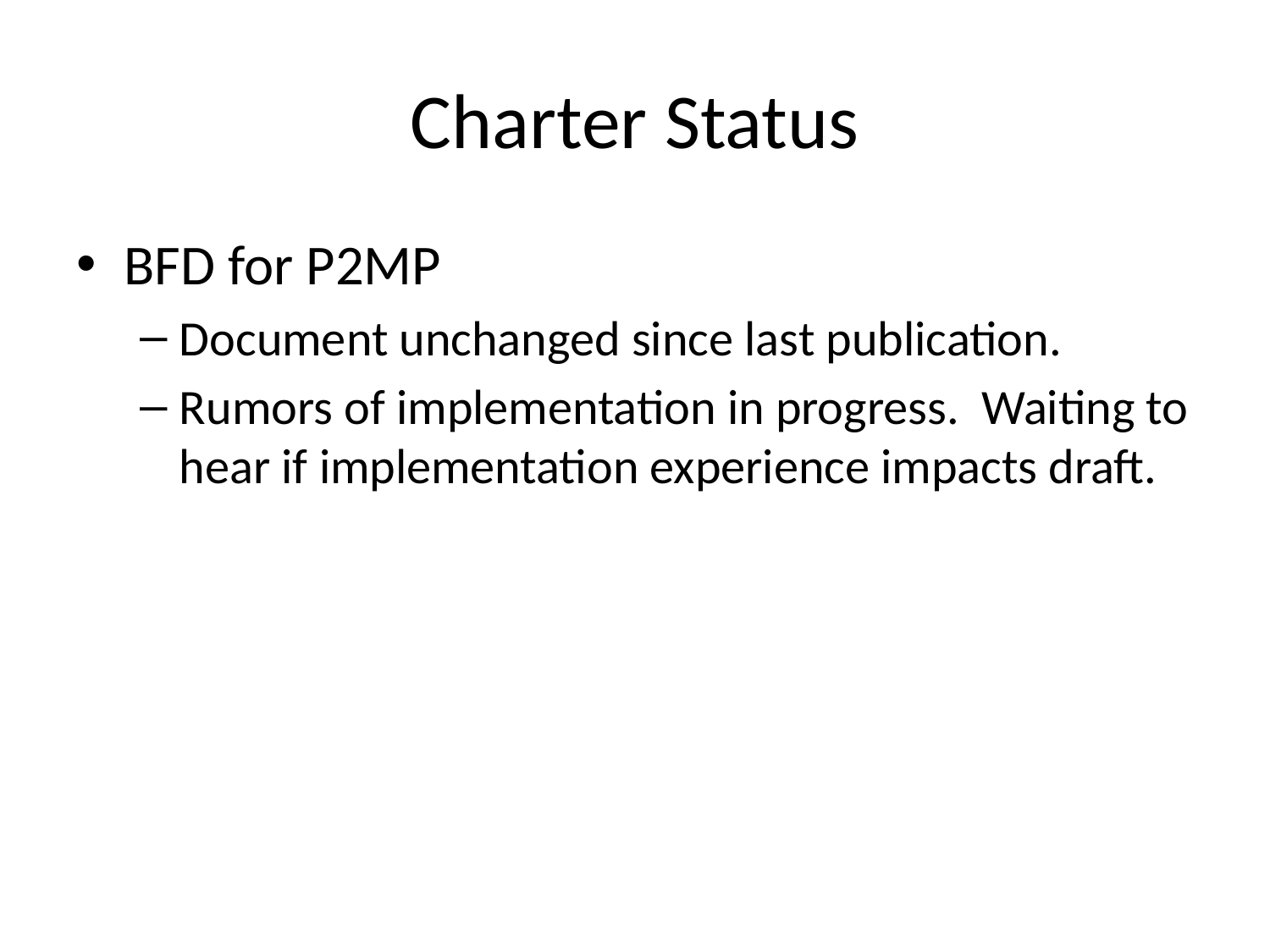

# Charter Status
BFD for P2MP
Document unchanged since last publication.
Rumors of implementation in progress.  Waiting to hear if implementation experience impacts draft.